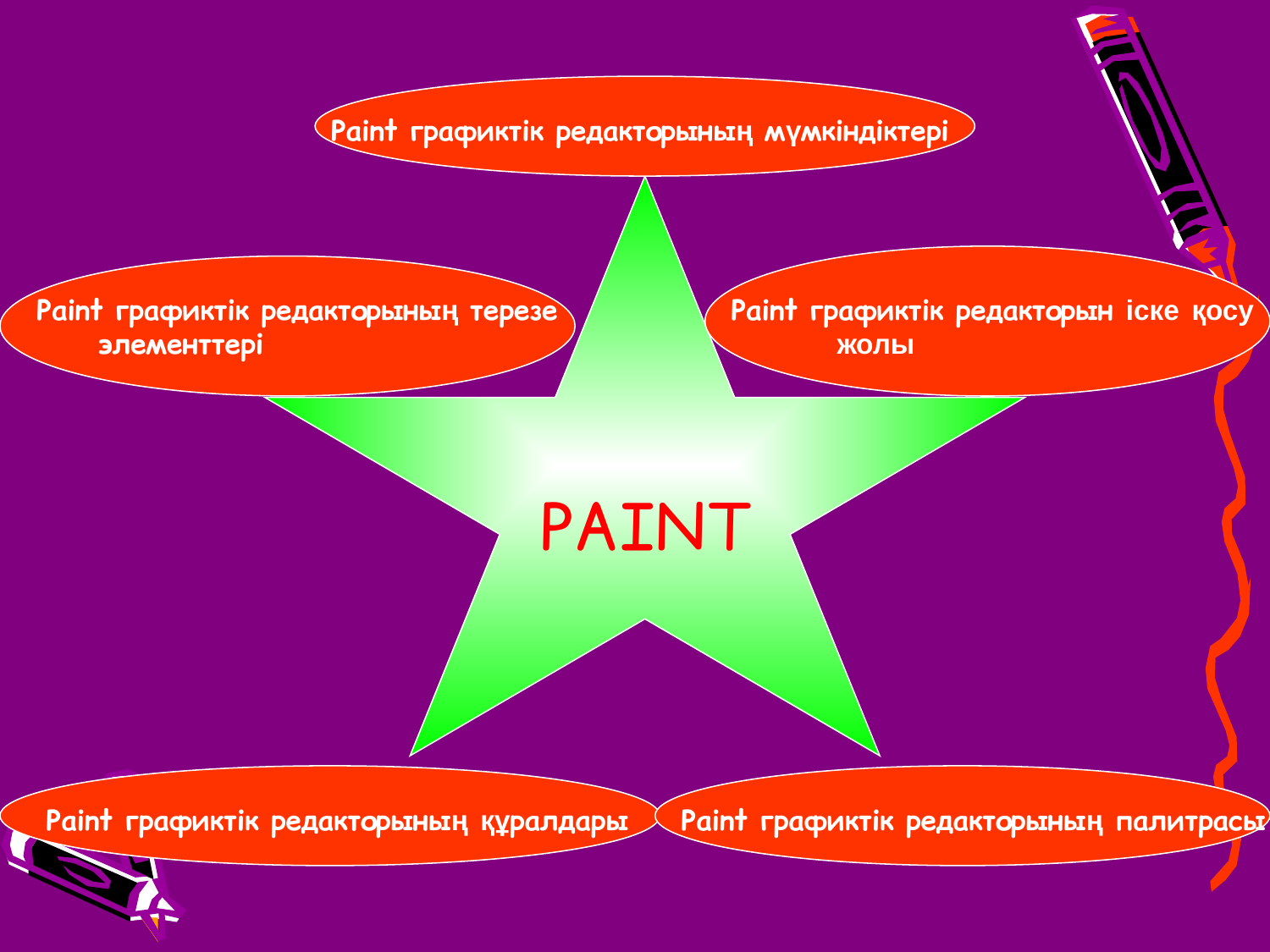

Paint графиктік редакторының мүмкіндіктері

PAINT

Paint графиктік редакторының терезе элементтері
Paint графиктік редакторын іске қосу жолы

    Paint графиктік редакторының құралдары
    Paint графиктік редакторының палитрасы